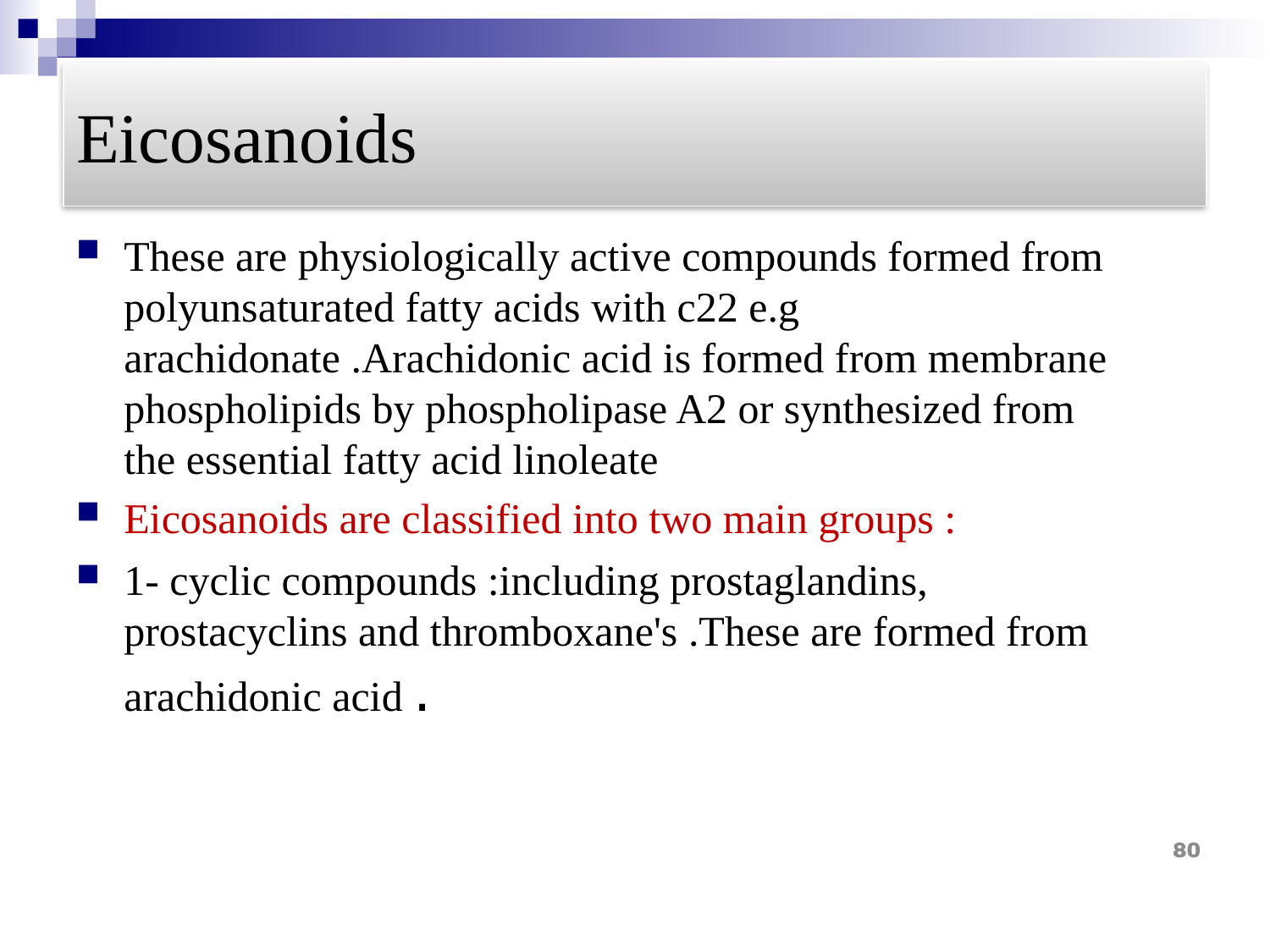

# Eicosanoids
These are physiologically active compounds formed from polyunsaturated fatty acids with c22 e.g arachidonate .Arachidonic acid is formed from membrane phospholipids by phospholipase A2 or synthesized from the essential fatty acid linoleate
Eicosanoids are classified into two main groups :
1- cyclic compounds :including prostaglandins, prostacyclins and thromboxane's .These are formed from arachidonic acid .
80